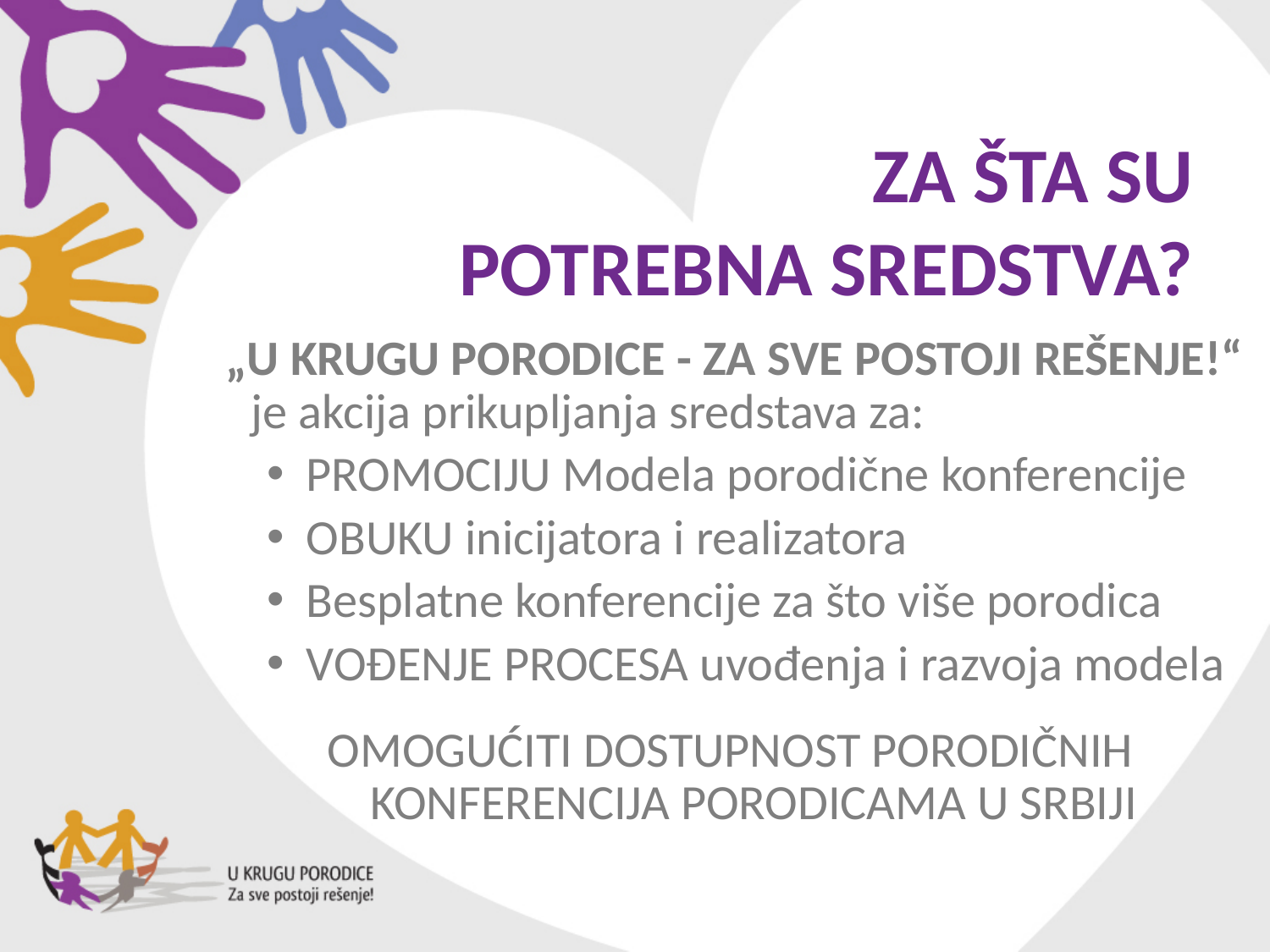

# ZA ŠTA SU POTREBNA SREDSTVA?
  „U KRUGU PORODICE - ZA SVE POSTOJI REŠENJE!“ je akcija prikupljanja sredstava za:
PROMOCIJU Modela porodične konferencije
OBUKU inicijatora i realizatora
Besplatne konferencije za što više porodica
VOĐENJE PROCESA uvođenja i razvoja modela

OMOGUĆITI DOSTUPNOST PORODIČNIH KONFERENCIJA PORODICAMA U SRBIJI